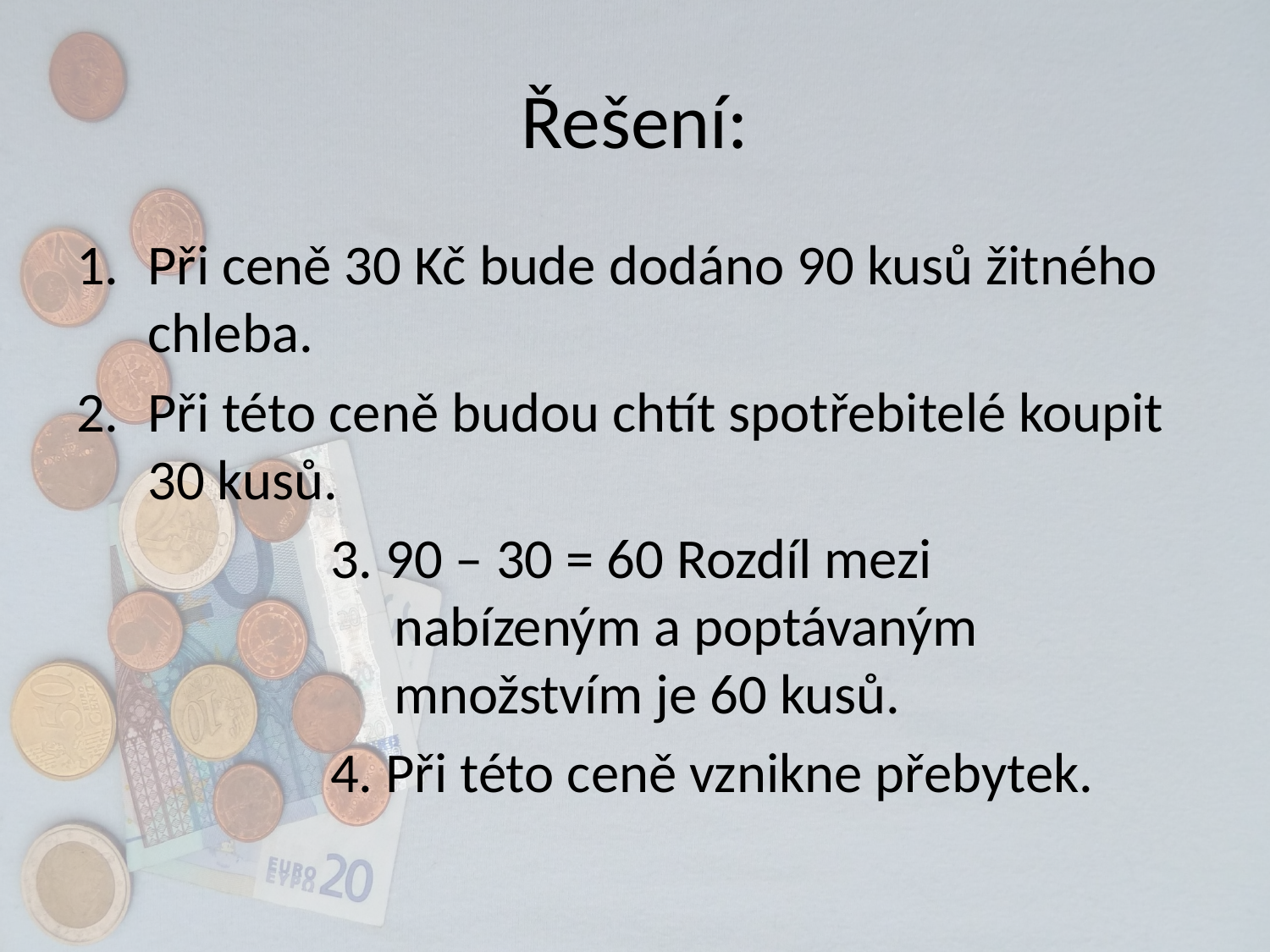

# Řešení:
Při ceně 30 Kč bude dodáno 90 kusů žitného chleba.
Při této ceně budou chtít spotřebitelé koupit 30 kusů.
		3. 90 – 30 = 60 Rozdíl mezi 				     nabízeným a poptávaným 		               množstvím je 60 kusů.
		4. Při této ceně vznikne přebytek.